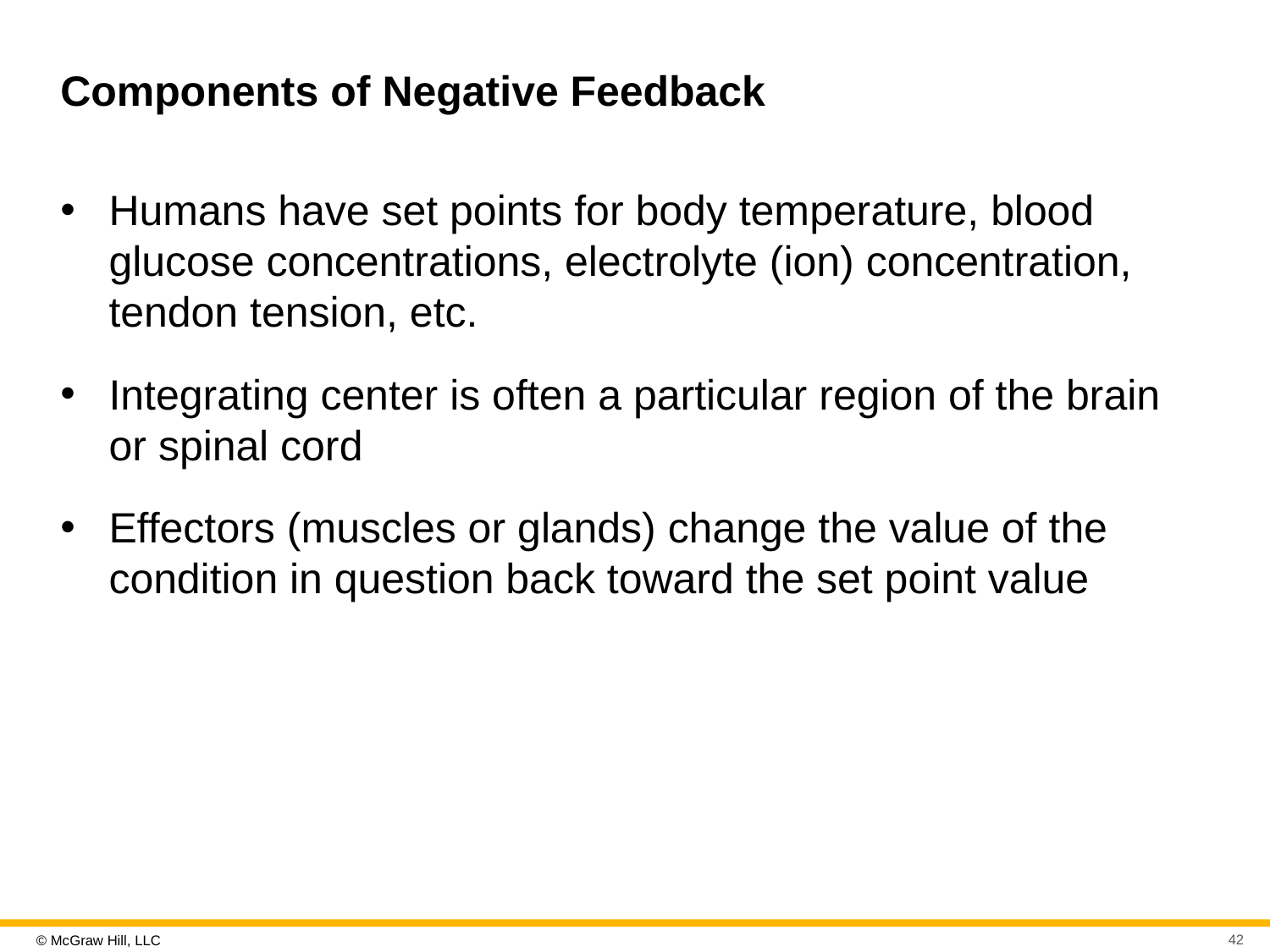

# Components of Negative Feedback
Humans have set points for body temperature, blood glucose concentrations, electrolyte (ion) concentration, tendon tension, etc.
Integrating center is often a particular region of the brain or spinal cord
Effectors (muscles or glands) change the value of the condition in question back toward the set point value
42